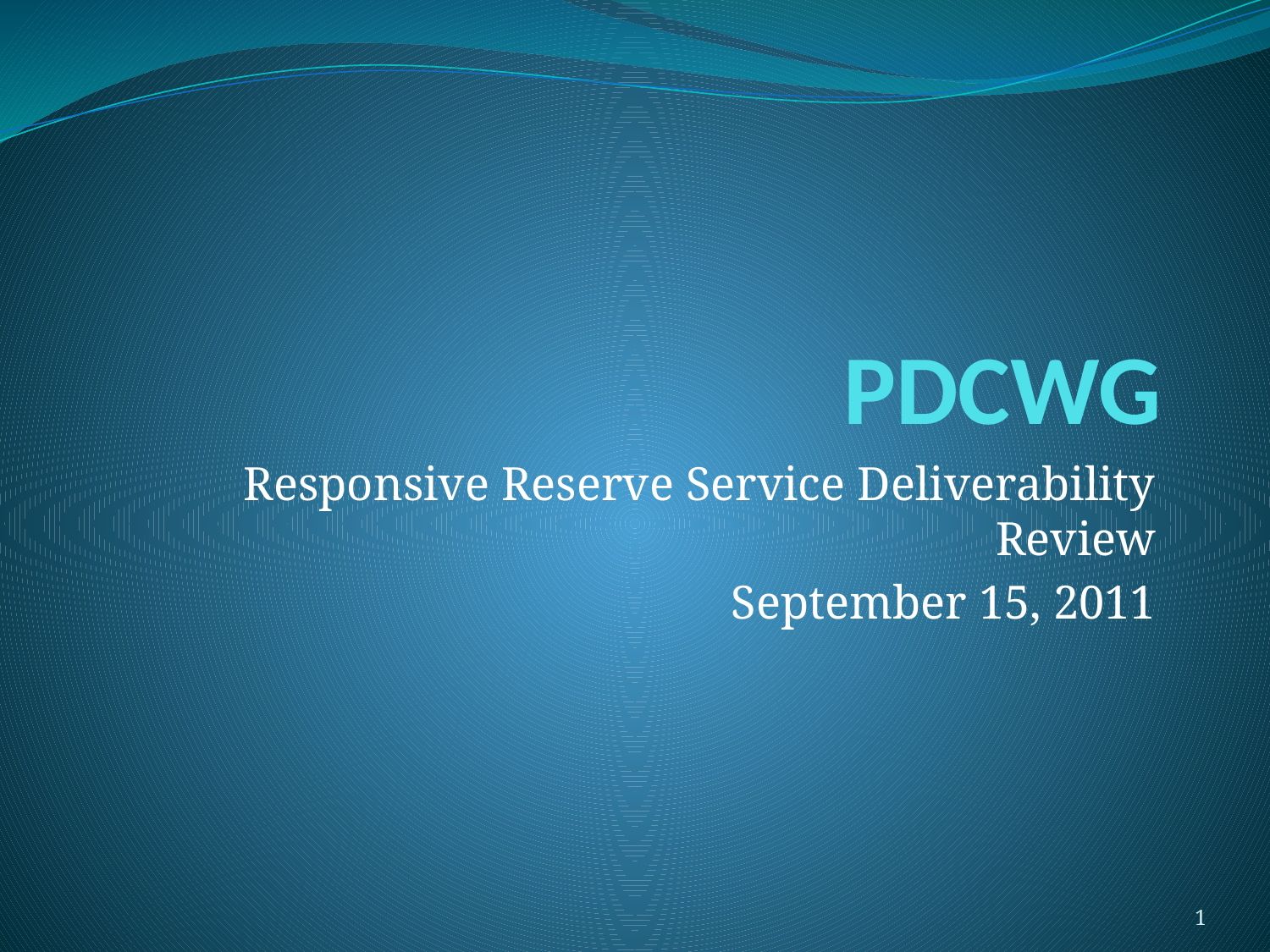

# PDCWG
Responsive Reserve Service Deliverability Review
September 15, 2011
1